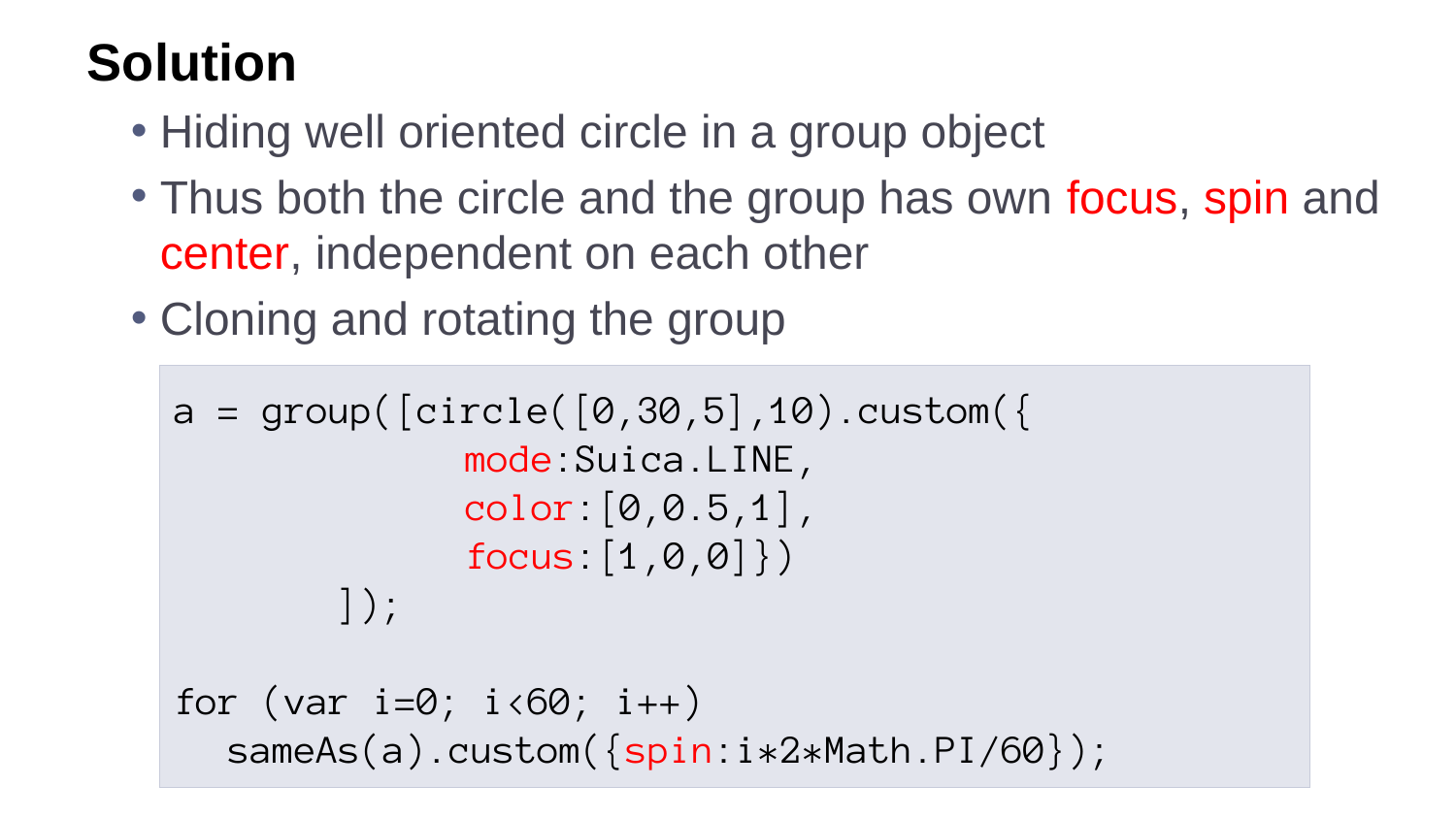

Solution
Hiding well oriented circle in a group object
Thus both the circle and the group has own focus, spin and center, independent on each other
Cloning and rotating the group
a = group([circle([0,30,5],10).custom({
				mode:Suica.LINE,
				color:[0,0.5,1],
				focus:[1,0,0]})
			]);

for (var i=0; i<60; i++)
	sameAs(a).custom({spin:i*2*Math.PI/60});